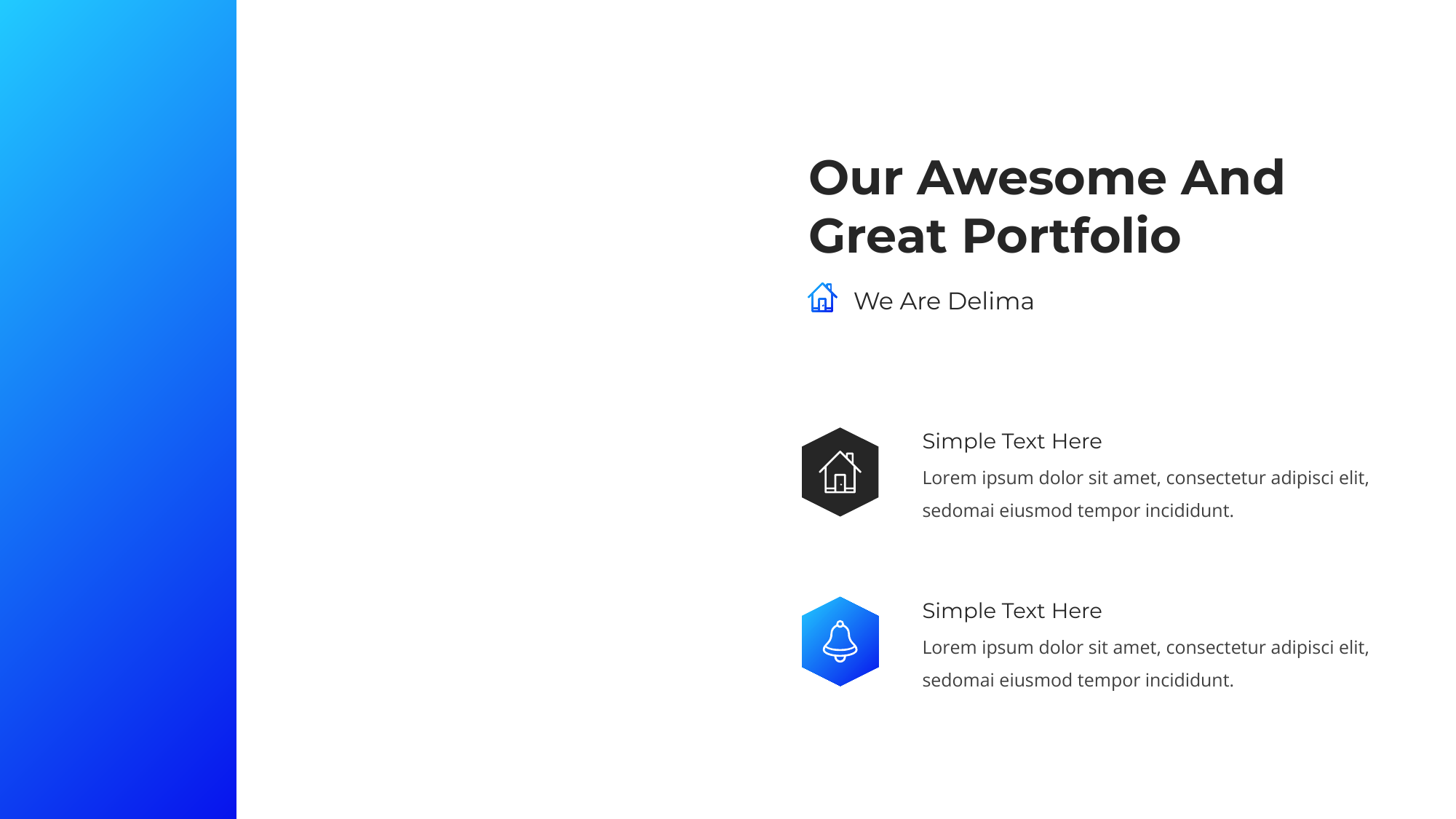

Our Awesome And Great Portfolio
We Are Delima

Simple Text Here

Lorem ipsum dolor sit amet, consectetur adipisci elit, sedomai eiusmod tempor incididunt.

Simple Text Here

Lorem ipsum dolor sit amet, consectetur adipisci elit, sedomai eiusmod tempor incididunt.